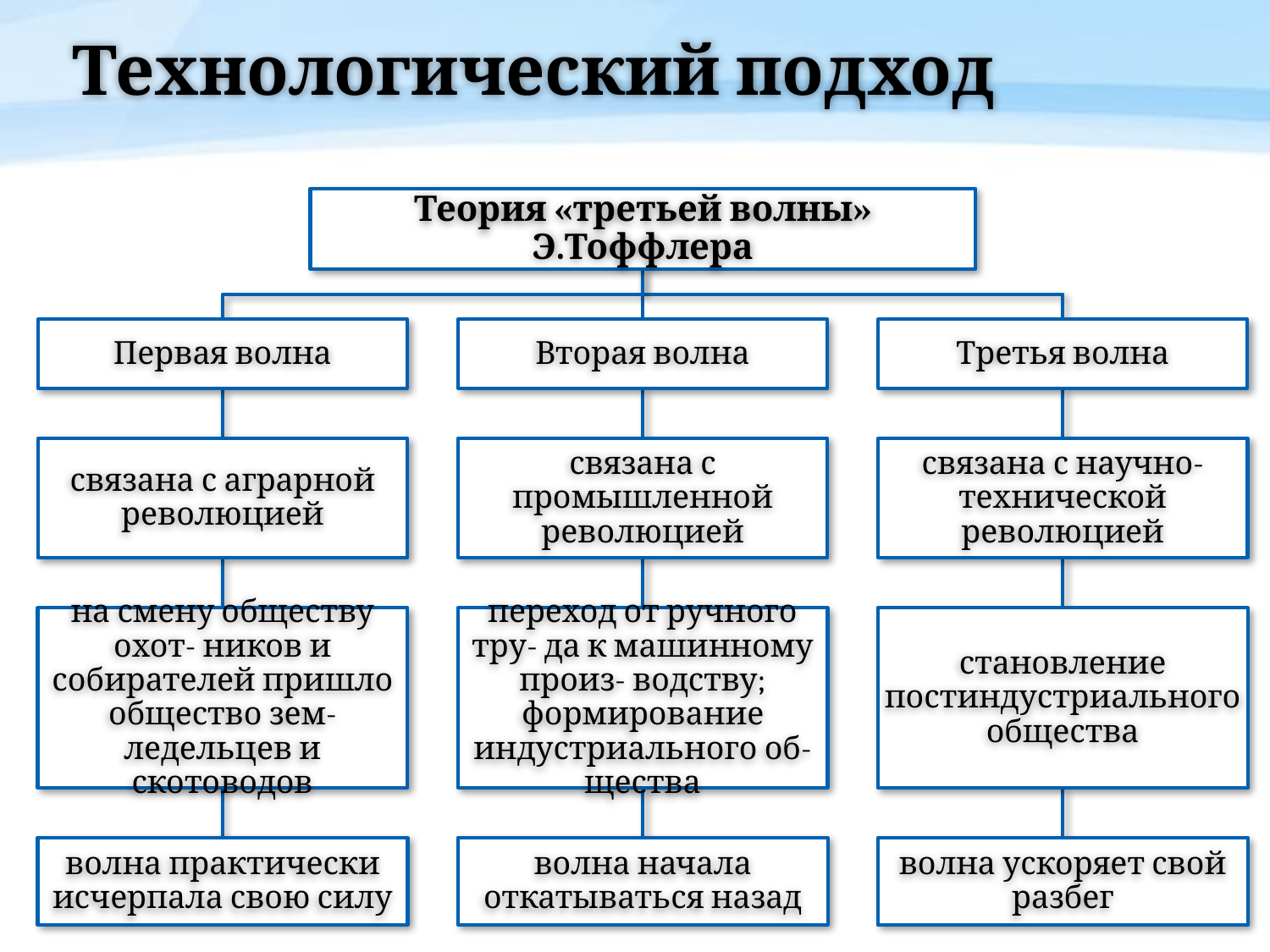

# Технологический подход

Теория «третьей волны» Э.Тоффлера

Первая волна

Вторая волна

Третья волна

связана с аграрной революцией

связана с промышленной революцией

связана с научно-технической революцией

на смену обществу охот- ников и собирателей пришло общество зем- ледельцев и скотоводов

переход от ручного тру- да к машинному произ- водству; формирование индустриального об- щества

становление постиндустриального общества

волна практически исчерпала свою силу

волна начала откатываться назад

волна ускоряет свой разбег